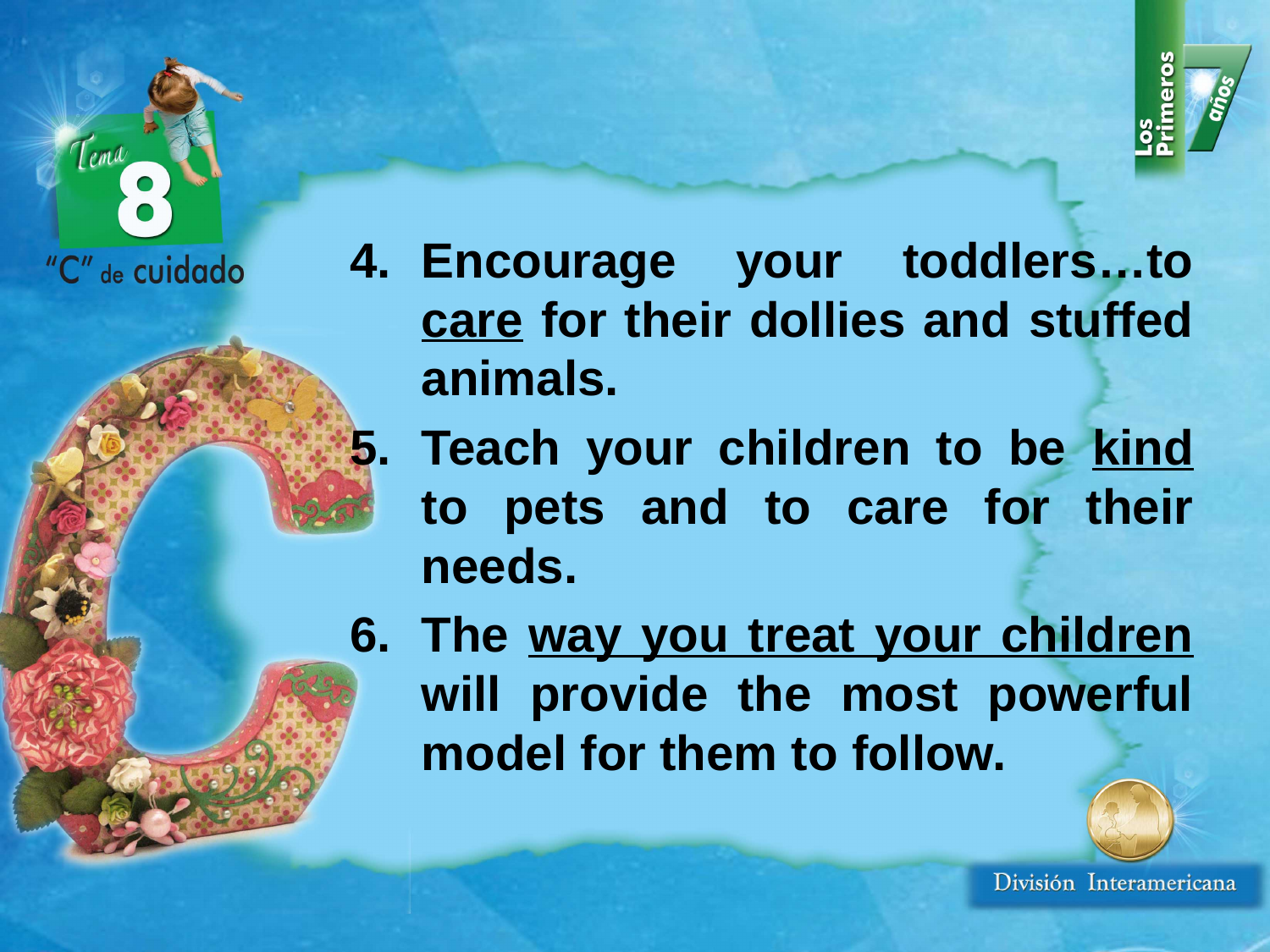

Encourage your toddlers…to care for their dollies and stuffed animals.
Teach your children to be kind to pets and to care for their needs.
The way you treat your children will provide the most powerful model for them to follow.